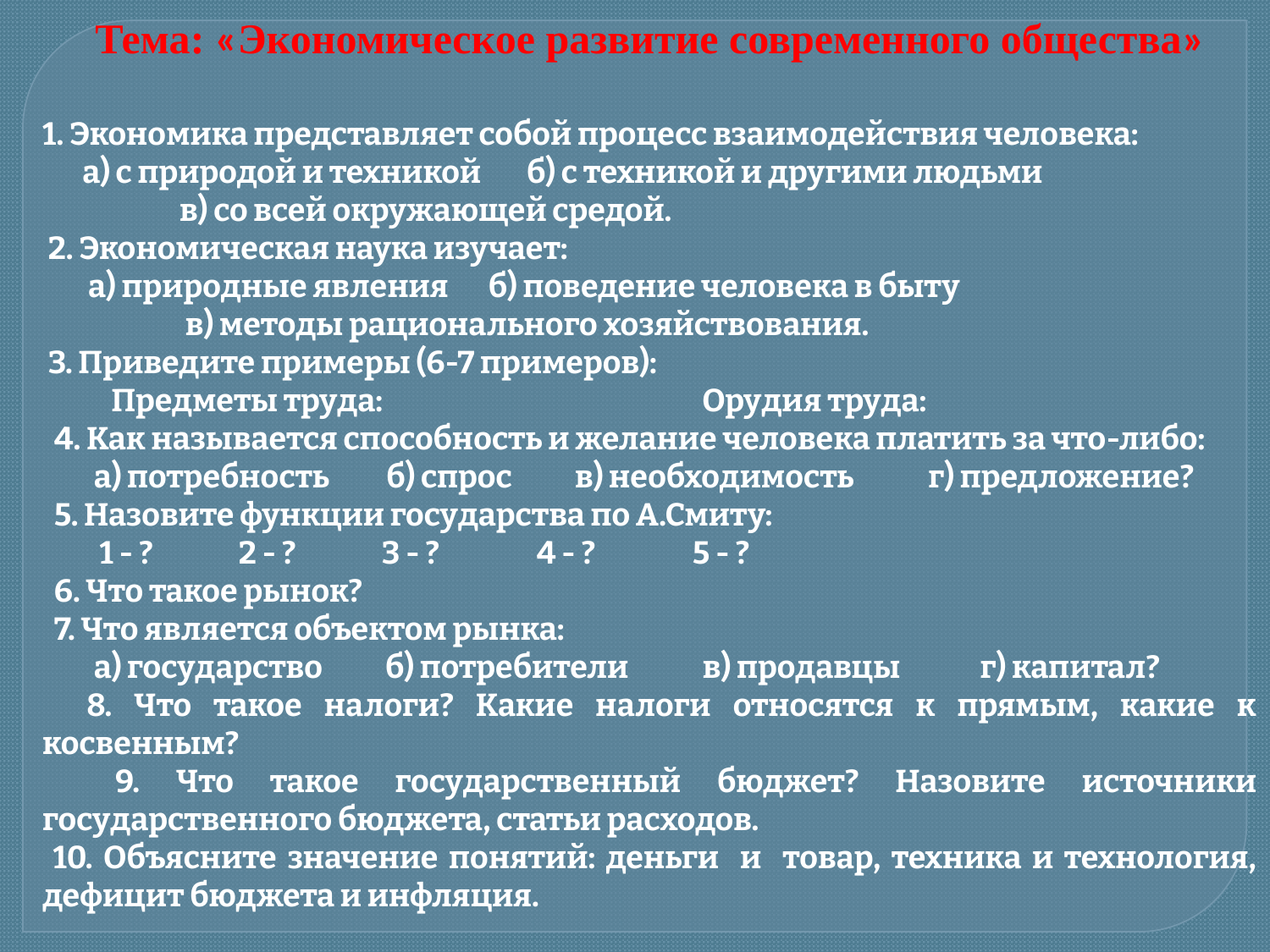

Тема: «Экономическое развитие современного общества»

1. Экономика представляет собой процесс взаимодействия человека:
       а) с природой и техникой        б) с техникой и другими людьми
                        в) со всей окружающей средой.
 2. Экономическая наука изучает:
        а) природные явления       б) поведение человека в быту
                         в) методы рационального хозяйствования.
 3. Приведите примеры (6-7 примеров):
            Предметы труда:                                                        Орудия труда:
  4. Как называется способность и желание человека платить за что-либо:
         а) потребность          б) спрос           в) необходимость             г) предложение?
  5. Назовите функции государства по А.Смиту:
          1 - ?               2 - ?               3 - ?                 4 - ?                 5 - ?
  6. Что такое рынок?
  7. Что является объектом рынка:
         а) государство           б) потребители             в) продавцы              г) капитал?
  8. Что такое налоги? Какие налоги относятся к прямым, какие к косвенным?
  9. Что такое государственный бюджет? Назовите источники государственного бюджета, статьи расходов.
 10. Объясните значение понятий: деньги  и  товар, техника и технология, дефицит бюджета и инфляция.